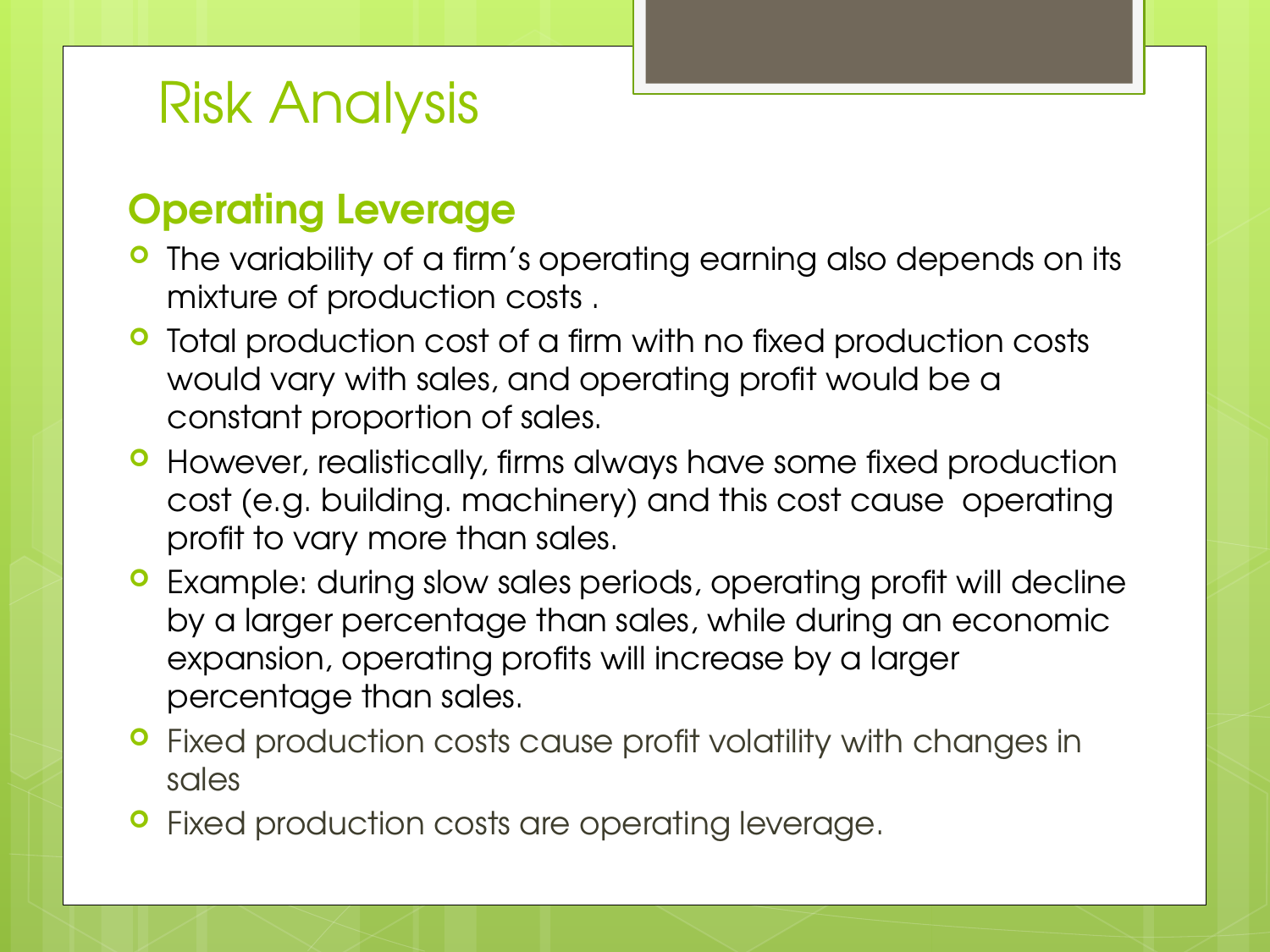

# Risk Analysis
Operating Leverage
The variability of a firm’s operating earning also depends on its mixture of production costs .
Total production cost of a firm with no fixed production costs would vary with sales, and operating profit would be a constant proportion of sales.
However, realistically, firms always have some fixed production cost (e.g. building. machinery) and this cost cause  operating profit to vary more than sales.
Example: during slow sales periods, operating profit will decline by a larger percentage than sales, while during an economic expansion, operating profits will increase by a larger percentage than sales.
Fixed production costs cause profit volatility with changes in sales
Fixed production costs are operating leverage.